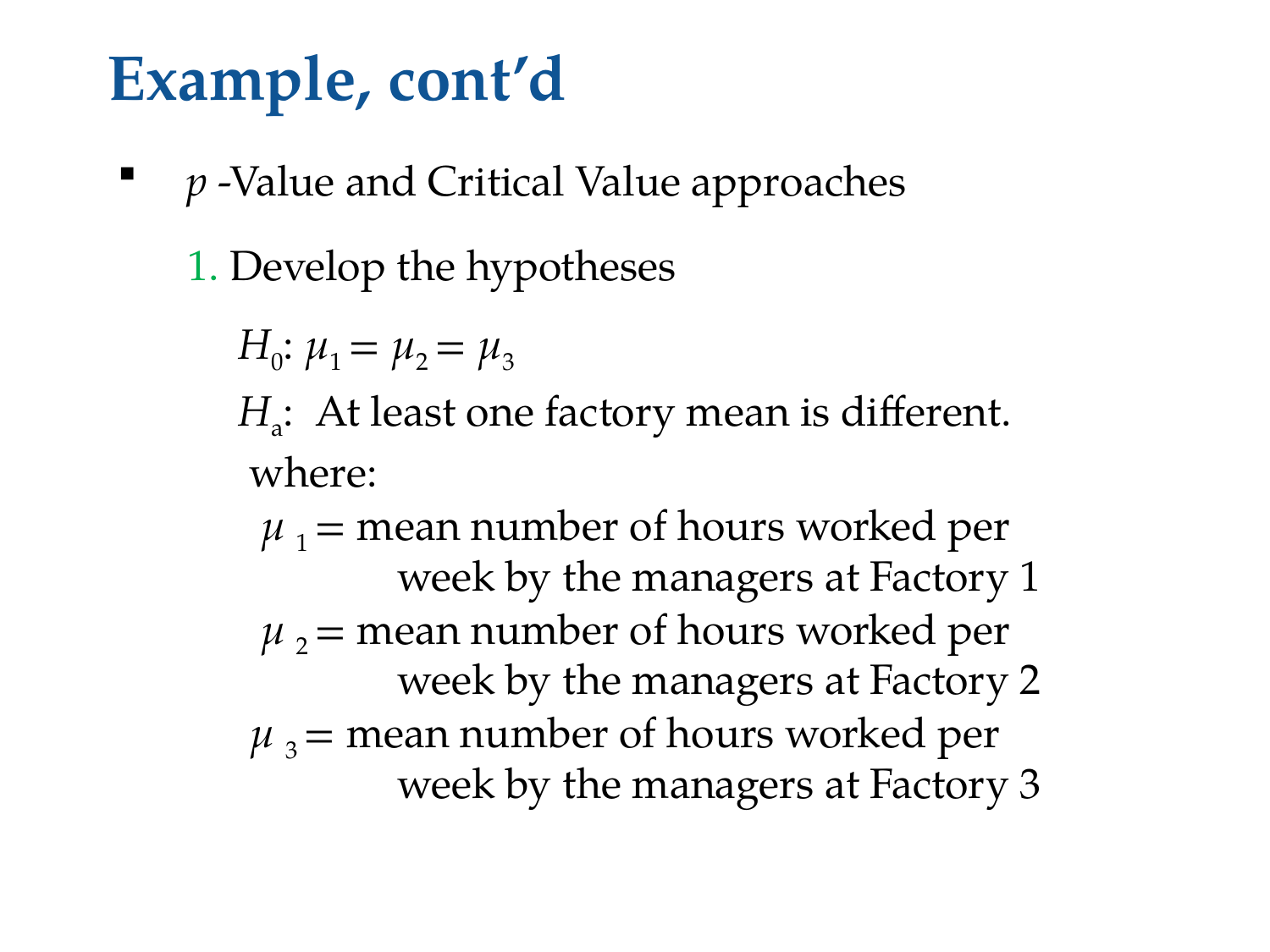

Example, cont’d
  p -Value and Critical Value approaches

1. Develop the hypotheses
H0: μ1 = μ2 = μ3
Ha:  At least one factory mean is different.
where:
 μ 1 = mean number of hours worked per
	  week by the managers at Factory 1
 μ 2 = mean number of hours worked per
              week by the managers at Factory 2
μ 3 = mean number of hours worked per
              week by the managers at Factory 3